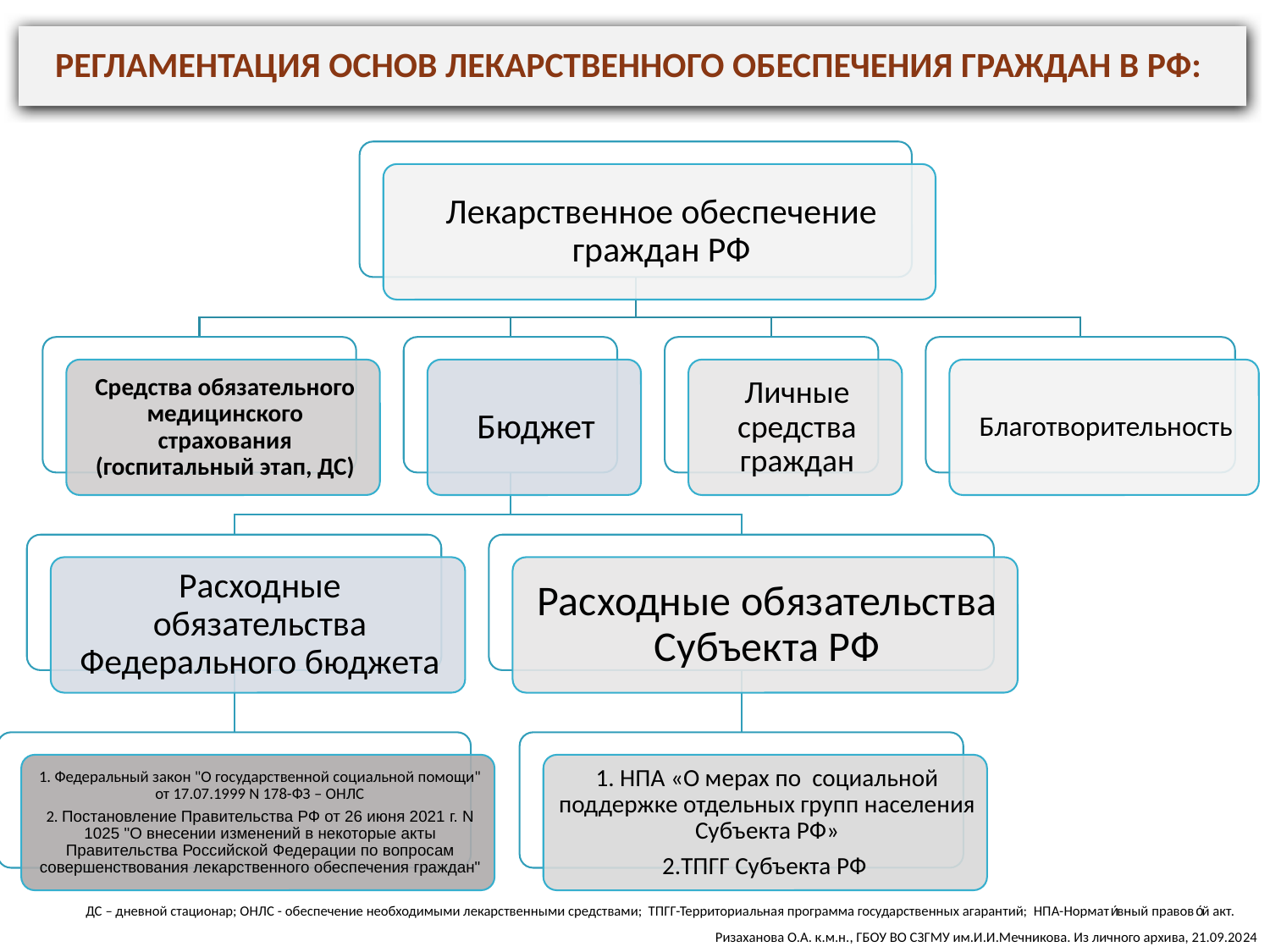

# Регламентация основ лекарственного обеспечения граждан в РФ:
Лекарственное обеспечение граждан РФ
Средства обязательного медицинского страхования (госпитальный этап, ДС)
Бюджет
Расходные обязательства Федерального бюджета
1. Федеральный закон "О государственной социальной помощи" от 17.07.1999 N 178-ФЗ – ОНЛС
2. Постановление Правительства РФ от 26 июня 2021 г. N 1025 "О внесении изменений в некоторые акты Правительства Российской Федерации по вопросам совершенствования лекарственного обеспечения граждан"
Расходные обязательства Субъекта РФ
1. НПА «О мерах по  социальной поддержке отдельных групп населения Субъекта РФ»
2.ТПГГ Субъекта РФ
Личные средства граждан
Благотворительность
ДС – дневной стационар; ОНЛС - обеспечение необходимыми лекарственными средствами;  ТПГГ-Территориальная программа государственных агарантий;  НПА-Нормати́вный правово́й акт.
Ризаханова О.А. к.м.н., ГБОУ ВО СЗГМУ им.И.И.Мечникова. Из личного архива, 21.09.2024